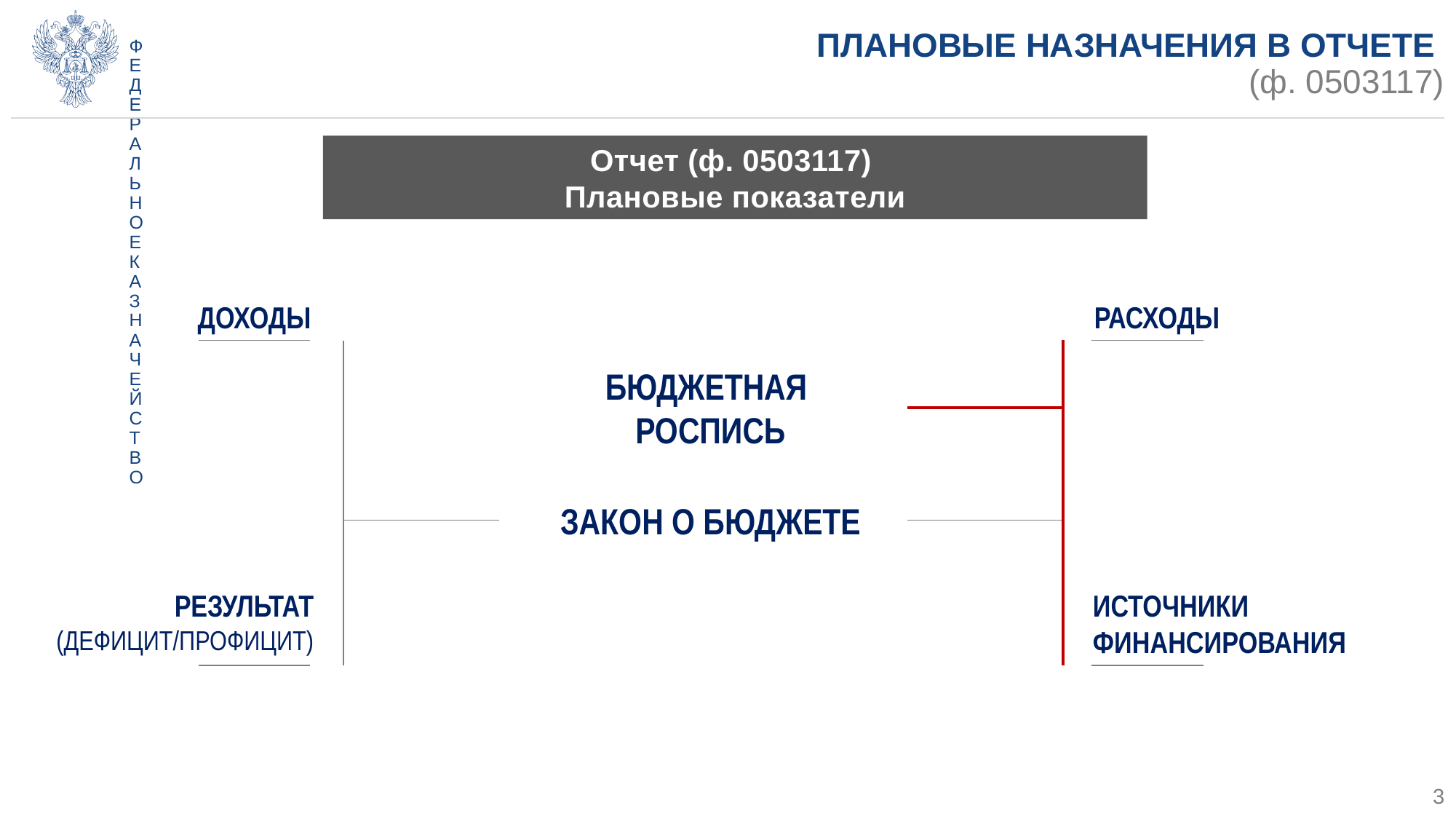

ПЛАНОВЫЕ НАЗНАЧЕНИЯ В ОТЧЕТЕ
(ф. 0503117)
Отчет (ф. 0503117)
Плановые показатели
Доходы
Расходы
Бюджетная
роспись
Закон о бюджете
Результат
(Дефицит/Профицит)
Источники
финансирования
3